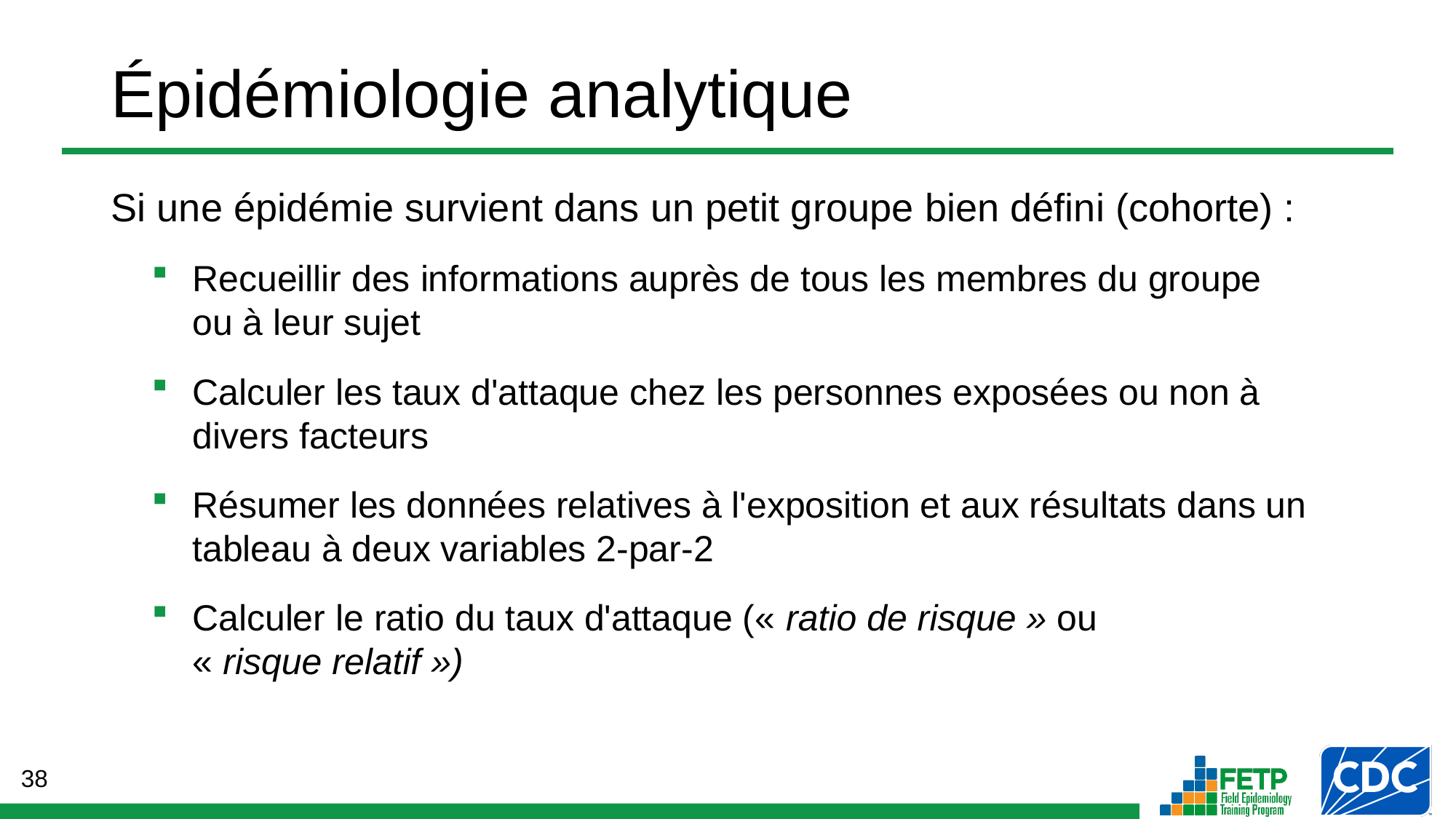

# Épidémiologie analytique
Si une épidémie survient dans un petit groupe bien défini (cohorte) :
Recueillir des informations auprès de tous les membres du groupe
ou à leur sujet
Calculer les taux d'attaque chez les personnes exposées ou non à divers facteurs
Résumer les données relatives à l'exposition et aux résultats dans un tableau à deux variables 2-par-2
Calculer le ratio du taux d'attaque (« ratio de risque » ou
« risque relatif »)